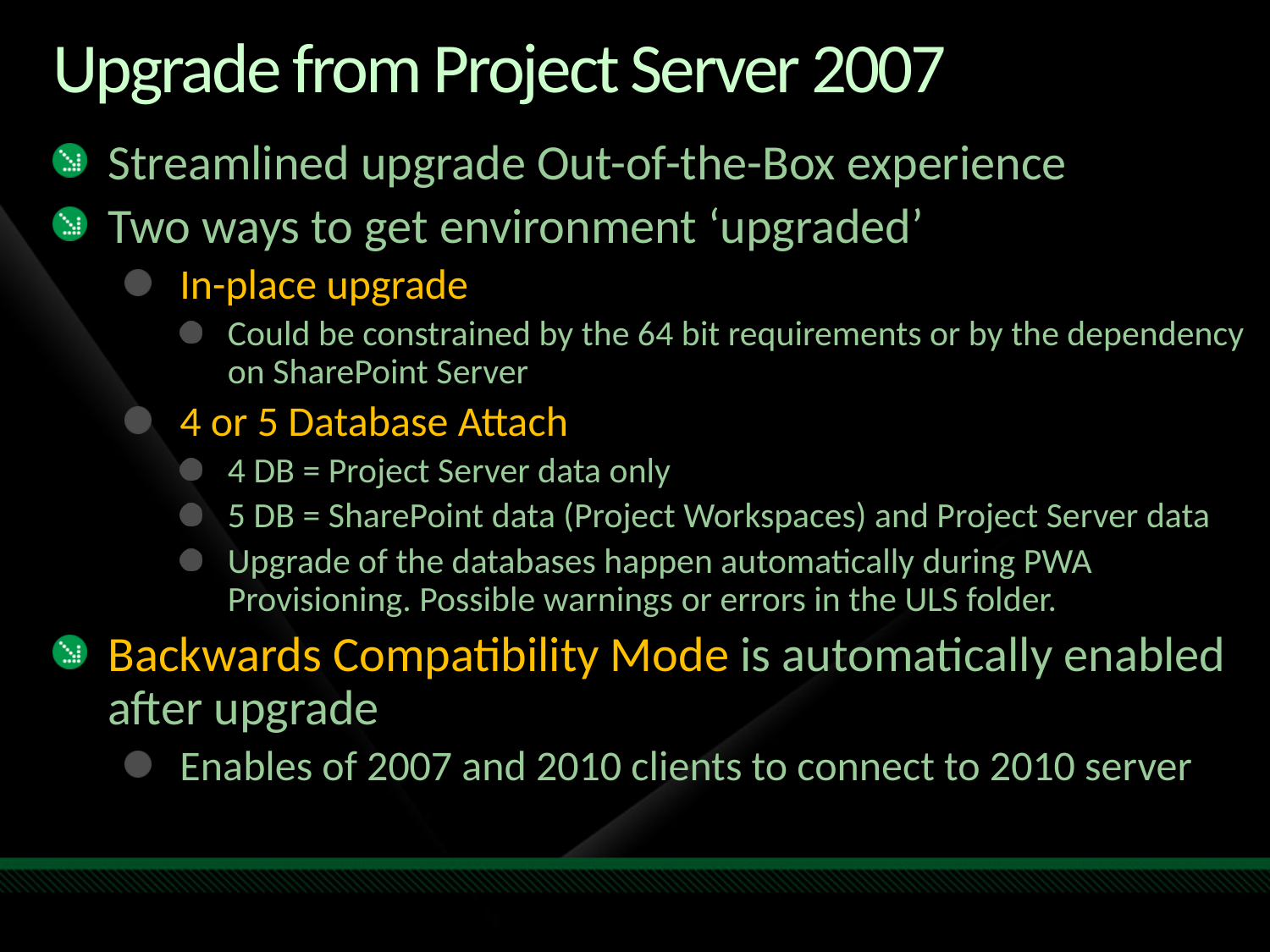

# Upgrade from Project Server 2007
Streamlined upgrade Out-of-the-Box experience
Two ways to get environment ‘upgraded’
In-place upgrade
Could be constrained by the 64 bit requirements or by the dependency on SharePoint Server
4 or 5 Database Attach
4 DB = Project Server data only
5 DB = SharePoint data (Project Workspaces) and Project Server data
Upgrade of the databases happen automatically during PWA Provisioning. Possible warnings or errors in the ULS folder.
Backwards Compatibility Mode is automatically enabled after upgrade
Enables of 2007 and 2010 clients to connect to 2010 server